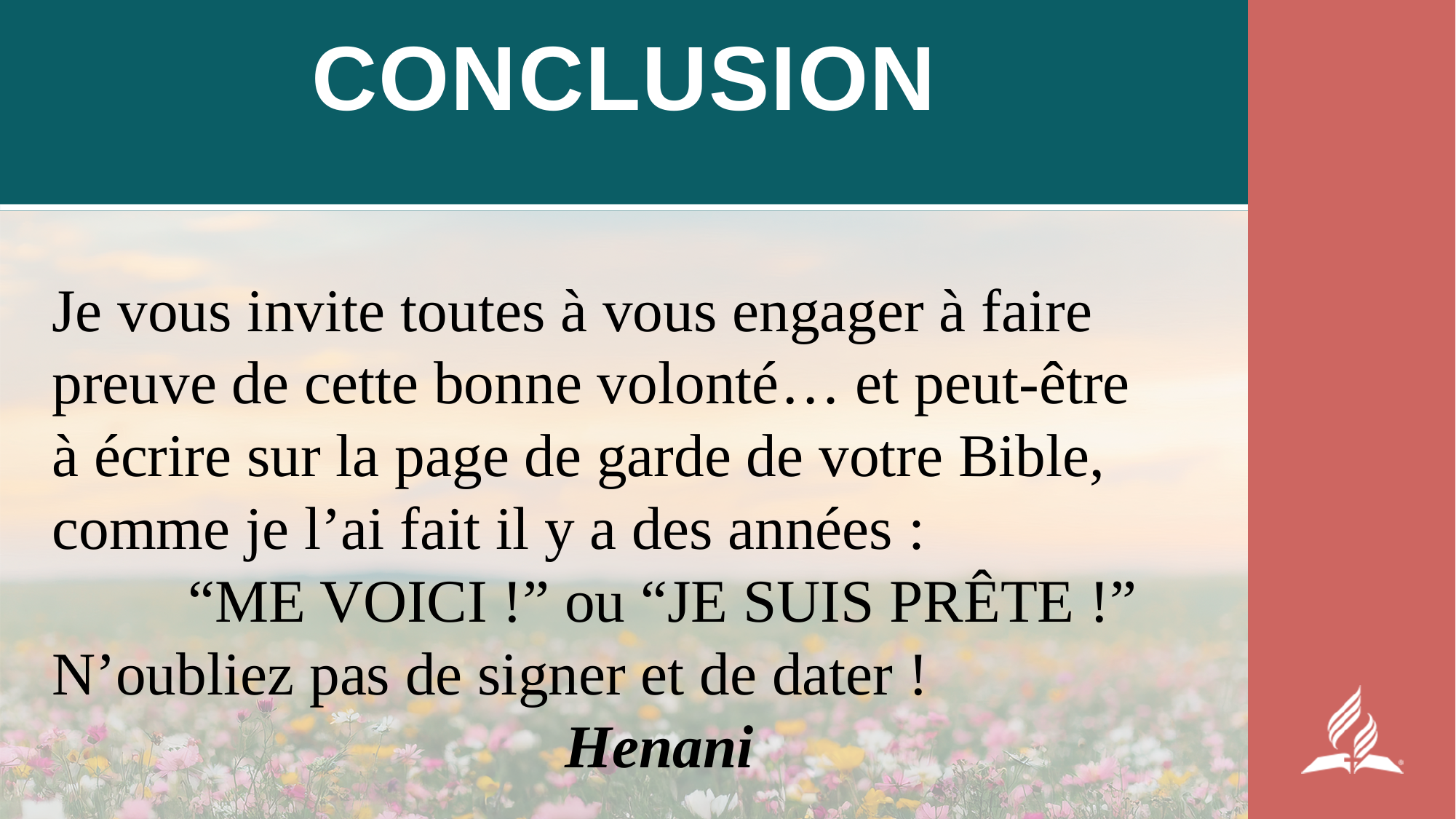

# CONCLUSION

Je vous invite toutes à vous engager à faire preuve de cette bonne volonté… et peut-être
à écrire sur la page de garde de votre Bible, comme je l’ai fait il y a des années :
         “ME VOICI !” ou “JE SUIS PRÊTE !”
N’oubliez pas de signer et de dater !
                                  Henani